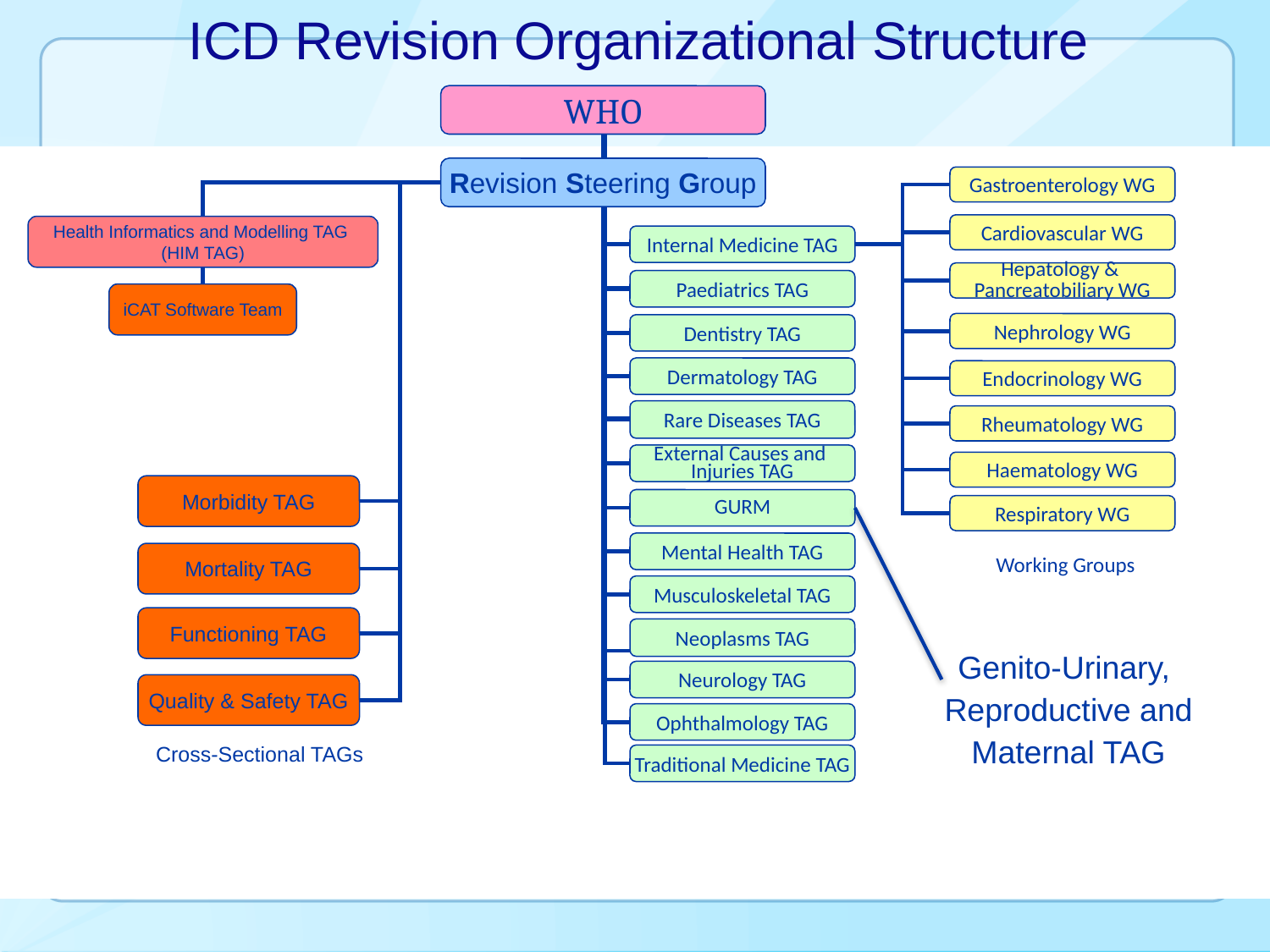

# ICD Revision Organizational Structure

WHO
Revision Steering Group

Gastroenterology WG
Cardiovascular WG
Health Informatics and Modelling TAG
(HIM TAG)
iCAT Software Team
Internal Medicine TAG
Hepatology &
Pancreatobiliary WG
Paediatrics TAG
Nephrology WG
Dentistry TAG
Dermatology TAG
Endocrinology WG
Rare Diseases TAG
Rheumatology WG
External Causes and
Injuries TAG
Haematology WG
Morbidity TAG
Mortality TAG
Functioning TAG
Quality & Safety TAG
GURM
Respiratory WG
Mental Health TAG
Working Groups
Musculoskeletal TAG
Neoplasms TAG
Genito-Urinary,
 Reproductive and

 Maternal TAG
Neurology TAG
Ophthalmology TAG
Cross-Sectional TAGs
Traditional Medicine TAG